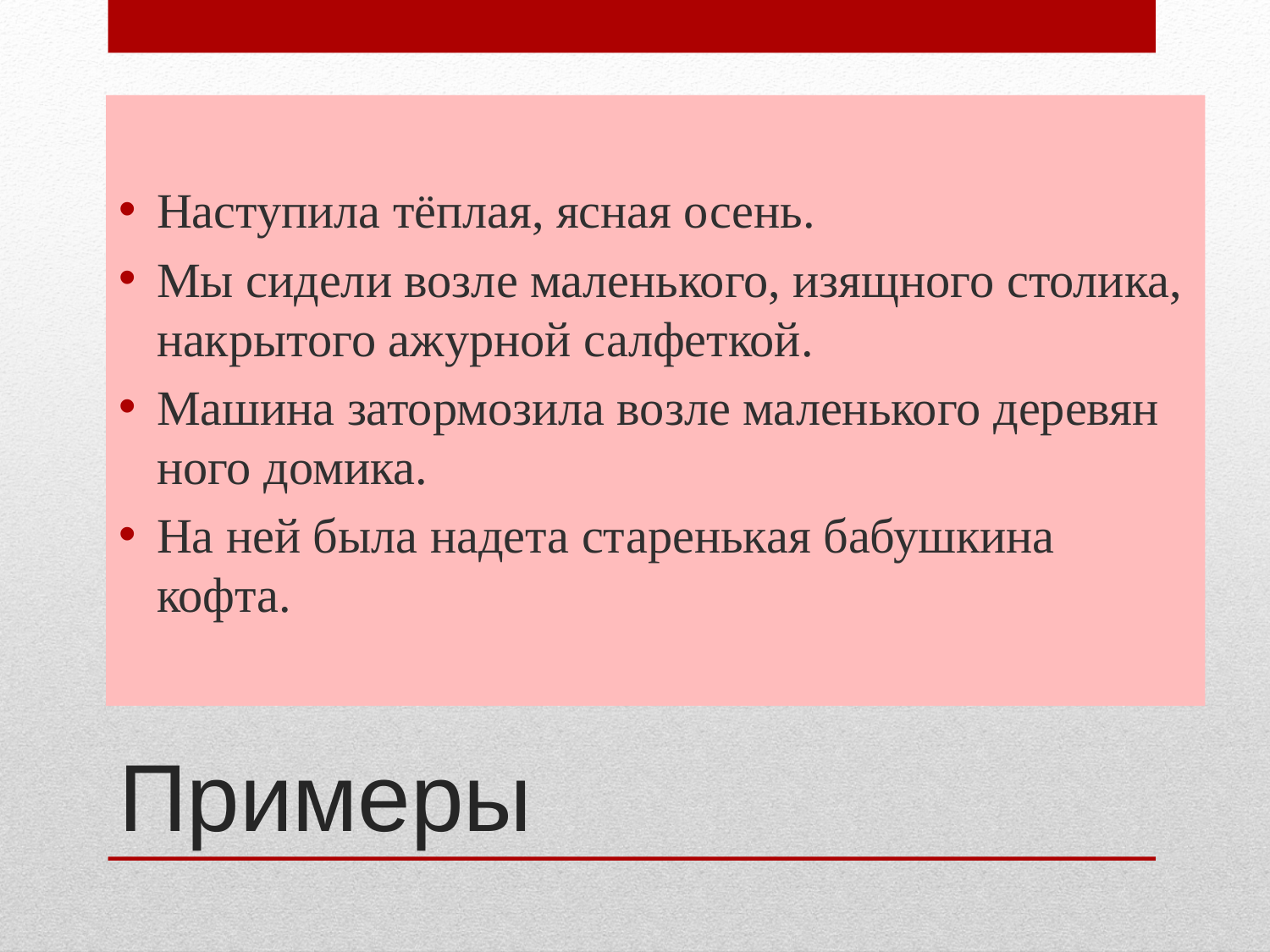

Наступила тёп­лая, ясная осень.
Мы сиде­ли воз­ле малень­ко­го, изящ­но­го сто­ли­ка, накры­то­го ажур­ной салфеткой.
Машина затор­мо­зи­ла воз­ле малень­ко­го дере­вян­но­го домика.
На ней была наде­та ста­рень­кая бабуш­ки­на кофта.
# Примеры